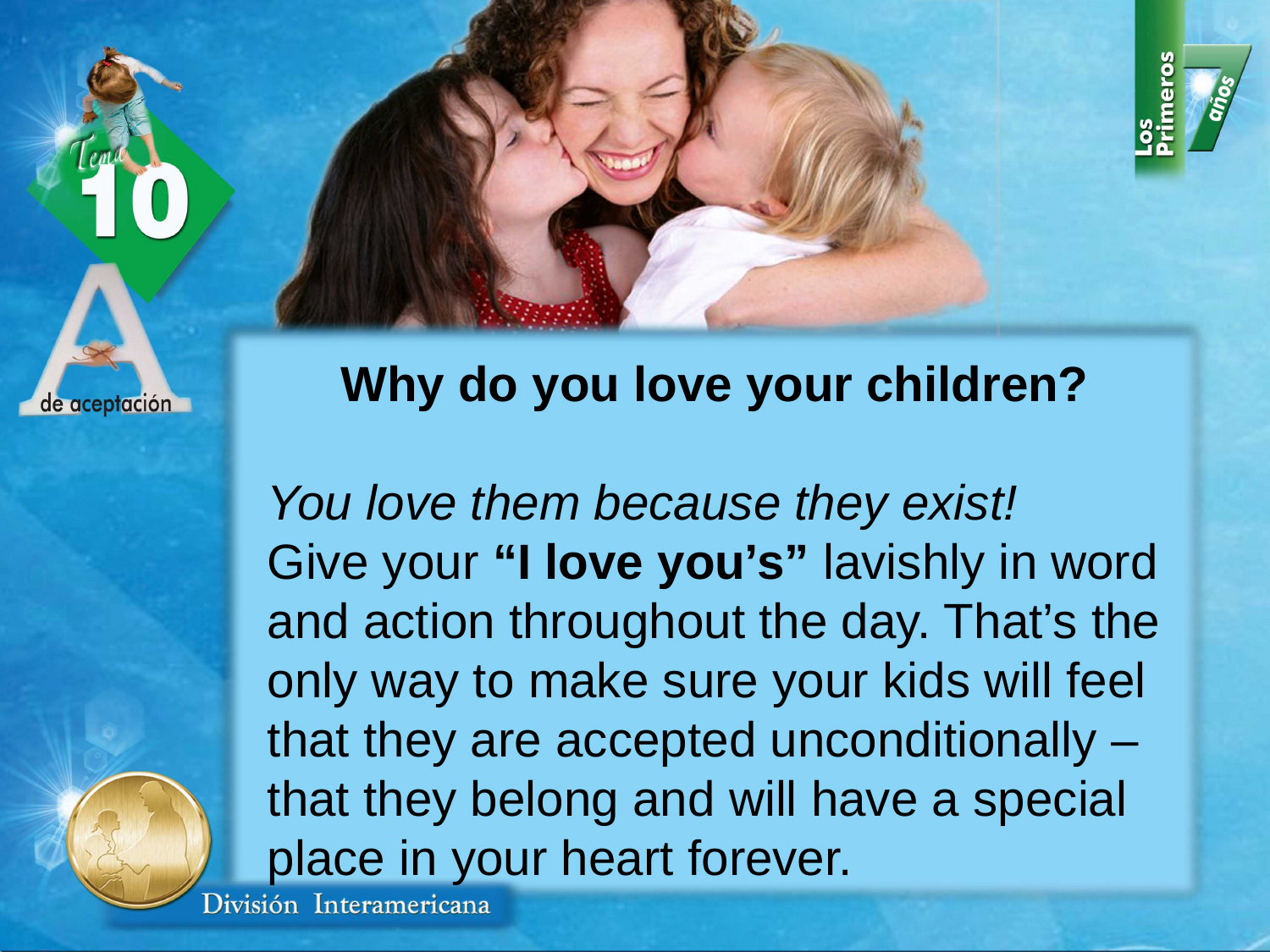

Why do you love your children?

You love them because they exist!
Give your “I love you’s” lavishly in word and action throughout the day. That’s the only way to make sure your kids will feel that they are accepted unconditionally – that they belong and will have a special place in your heart forever.